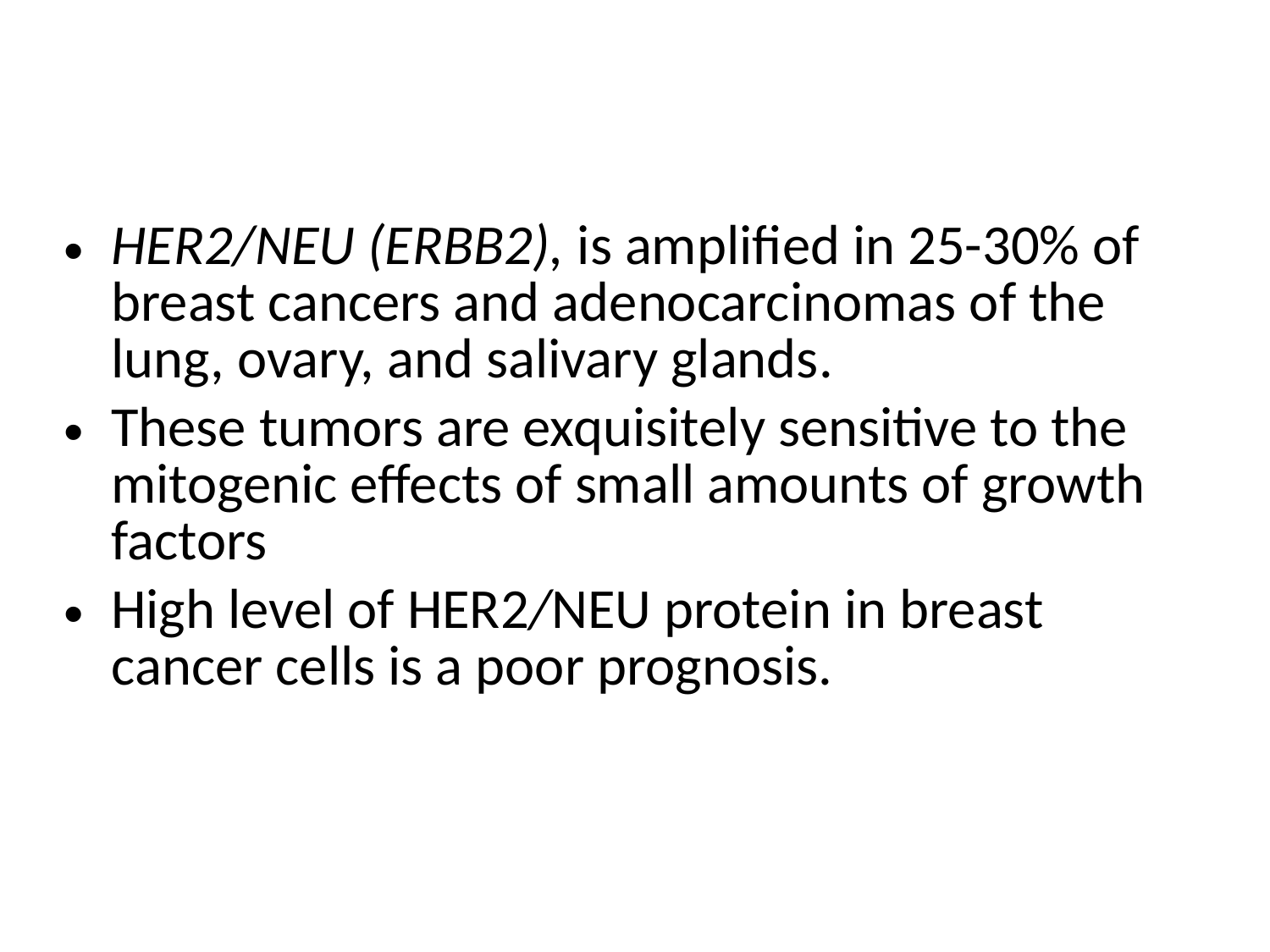

HER2/NEU (ERBB2), is amplified in 25-30% of breast cancers and adenocarcinomas of the lung, ovary, and salivary glands.
These tumors are exquisitely sensitive to the mitogenic effects of small amounts of growth factors
High level of HER2/NEU protein in breast cancer cells is a poor prognosis.